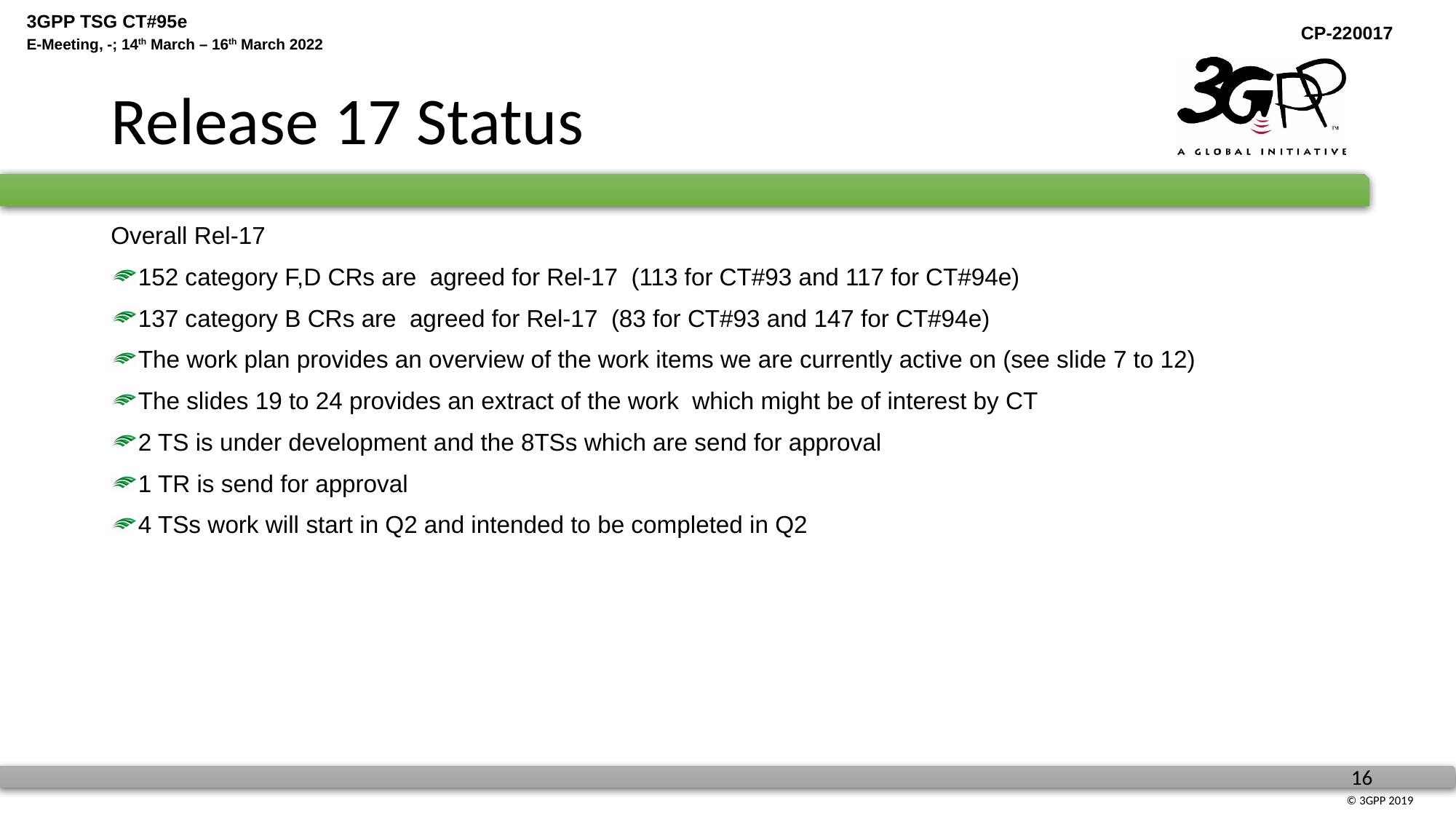

# Release 17 Status
Overall Rel-17
152 category F,D CRs are  agreed for Rel-17  (113 for CT#93 and 117 for CT#94e)
137 category B CRs are  agreed for Rel-17  (83 for CT#93 and 147 for CT#94e)
The work plan provides an overview of the work items we are currently active on (see slide 7 to 12)
The slides 19 to 24 provides an extract of the work  which might be of interest by CT
2 TS is under development and the 8TSs which are send for approval
1 TR is send for approval
4 TSs work will start in Q2 and intended to be completed in Q2